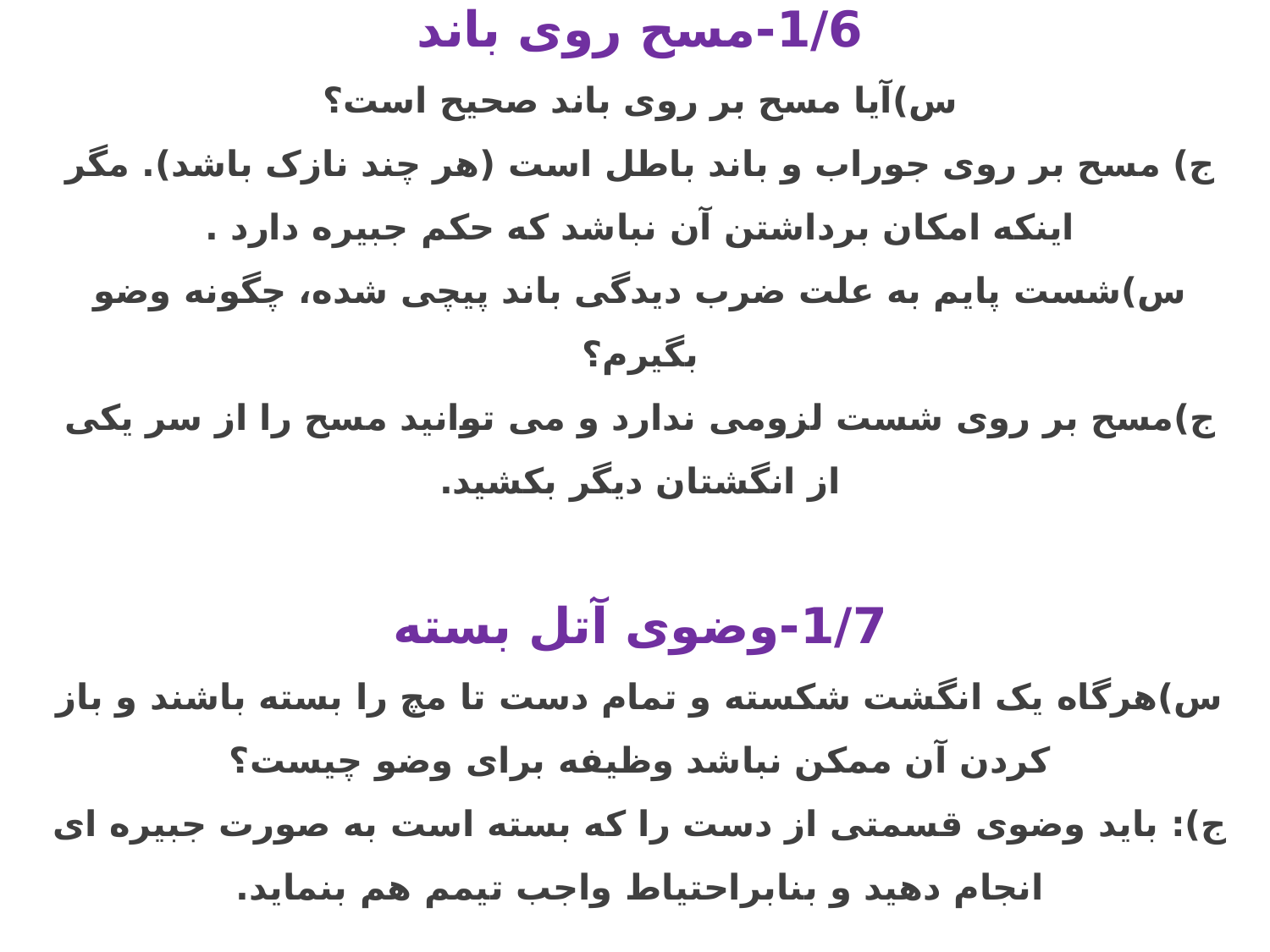

1/6-مسح روی باند
س)آیا مسح بر روی باند صحیح است؟
ج) مسح بر روی جوراب و باند باطل است (هر چند نازک باشد). مگر اینکه امکان برداشتن آن نباشد که حکم جبیره دارد .
س)شست پایم به علت ضرب دیدگی باند پیچی شده، چگونه وضو بگیرم؟
ج)مسح بر روی شست لزومی ندارد و می توانید مسح را از سر یکی از انگشتان دیگر بکشید.

1/7-وضوی آتل بسته
س)هرگاه یک انگشت شکسته و تمام دست تا مچ را بسته باشند و باز کردن آن ممکن نباشد وظیفه برای وضو چیست؟
ج): باید وضوی قسمتی از دست را که بسته است به صورت جبیره ای انجام دهید و بنابراحتیاط واجب تیمم هم بنماید.